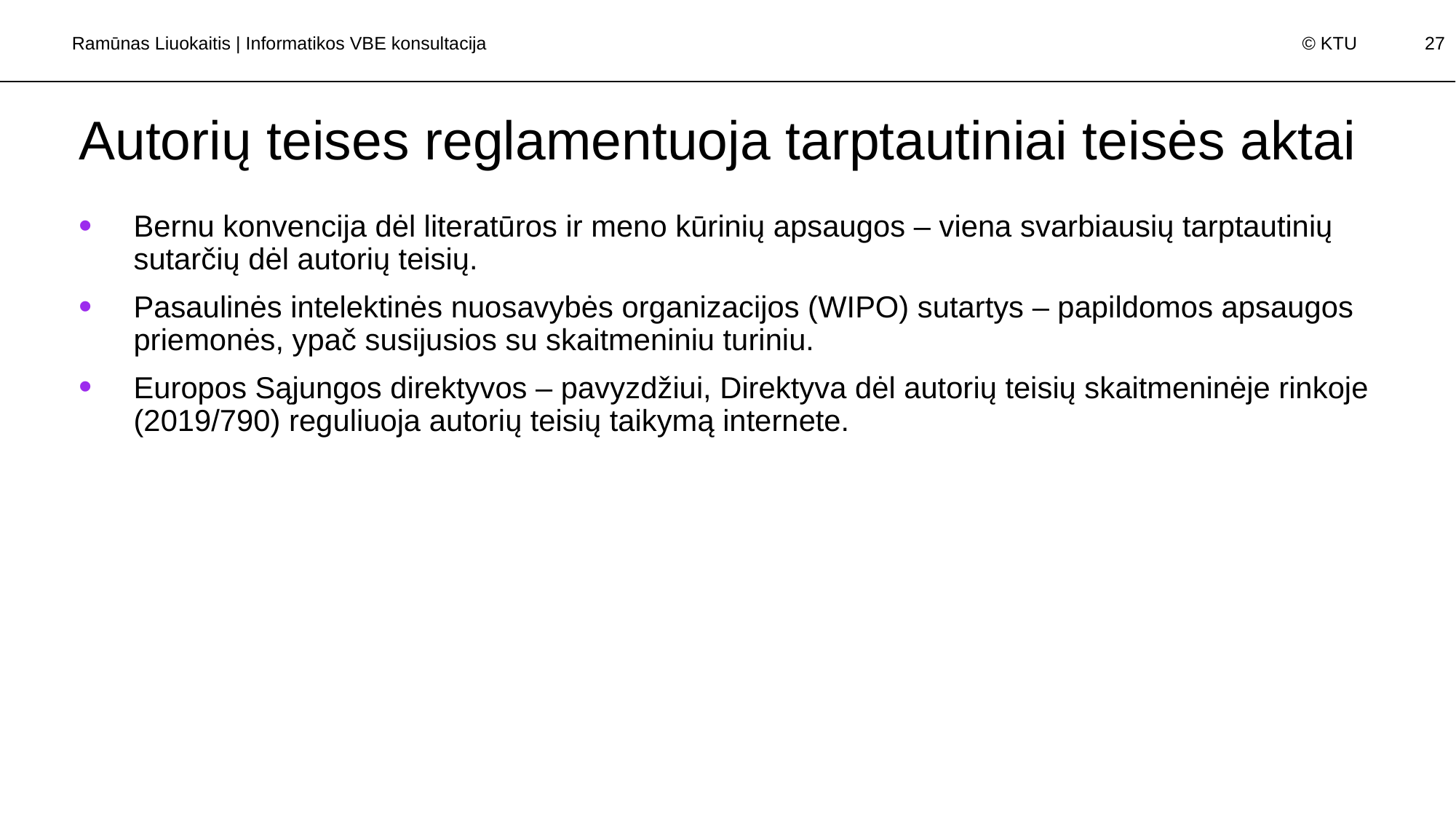

Ramūnas Liuokaitis | Informatikos VBE konsultacija
# Autorių teises reglamentuoja tarptautiniai teisės aktai
Bernu konvencija dėl literatūros ir meno kūrinių apsaugos – viena svarbiausių tarptautinių sutarčių dėl autorių teisių.
Pasaulinės intelektinės nuosavybės organizacijos (WIPO) sutartys – papildomos apsaugos priemonės, ypač susijusios su skaitmeniniu turiniu.
Europos Sąjungos direktyvos – pavyzdžiui, Direktyva dėl autorių teisių skaitmeninėje rinkoje (2019/790) reguliuoja autorių teisių taikymą internete.